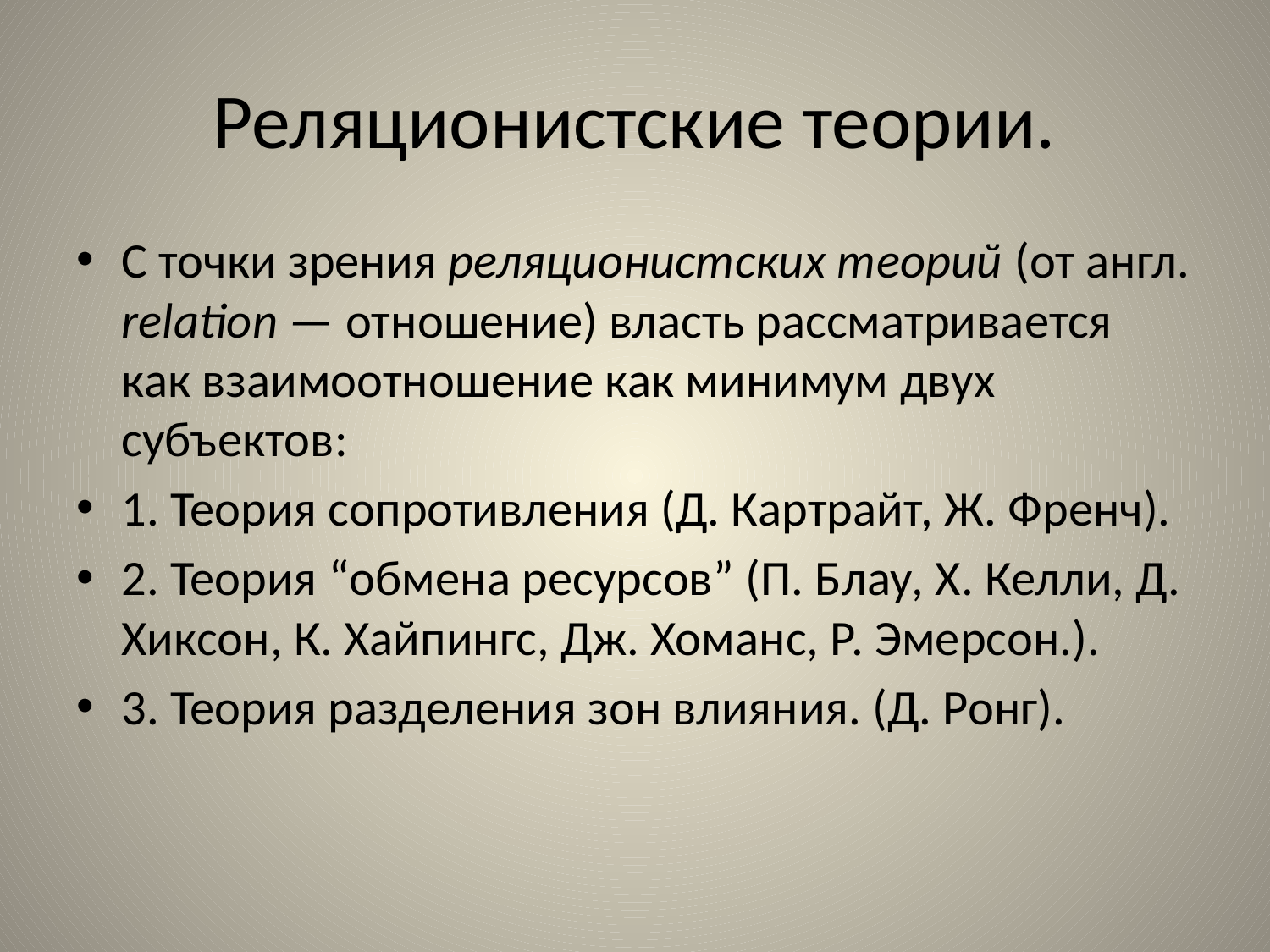

# Реляционистские теории.
С точки зрения реляционистских теорий (от англ. relation — отношение) власть рассматривается как взаимоотношение как минимум двух субъектов:
1. Теория сопротивления (Д. Картрайт, Ж. Френч).
2. Теория “обмена ресурсов” (П. Блау, X. Келли, Д. Хиксон, К. Хайпингс, Дж. Хоманс, Р. Эмерсон.).
3. Теория разделения зон влияния. (Д. Ронг).